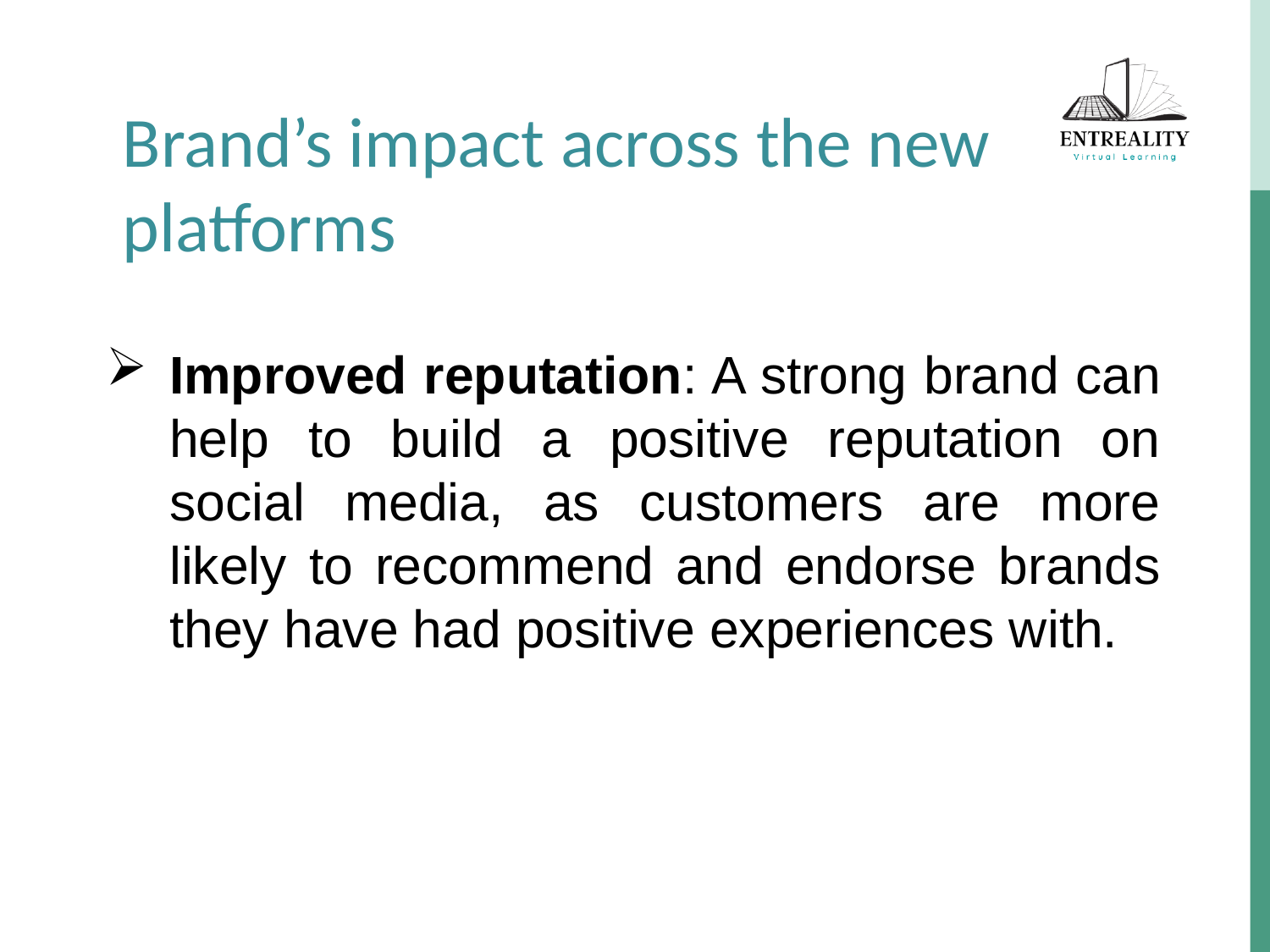

Brand’s impact across the new platforms
Improved reputation: A strong brand can help to build a positive reputation on social media, as customers are more likely to recommend and endorse brands they have had positive experiences with.